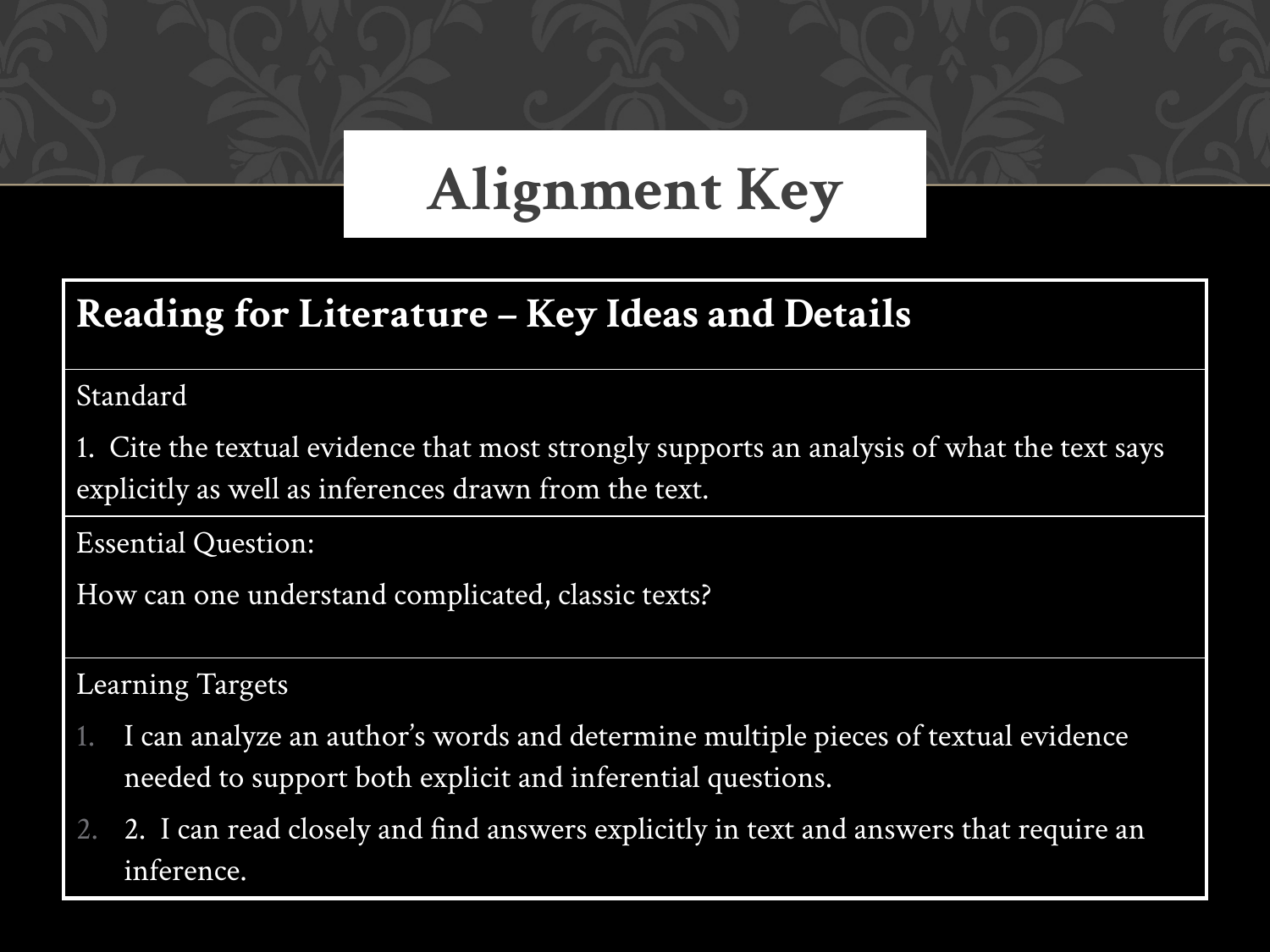

# Alignment Key
| Reading for Literature – Key Ideas and Details |
| --- |
| Standard 1. Cite the textual evidence that most strongly supports an analysis of what the text says explicitly as well as inferences drawn from the text. |
| Essential Question: How can one understand complicated, classic texts? |
| Learning Targets I can analyze an author’s words and determine multiple pieces of textual evidence needed to support both explicit and inferential questions. 2. I can read closely and find answers explicitly in text and answers that require an inference. |